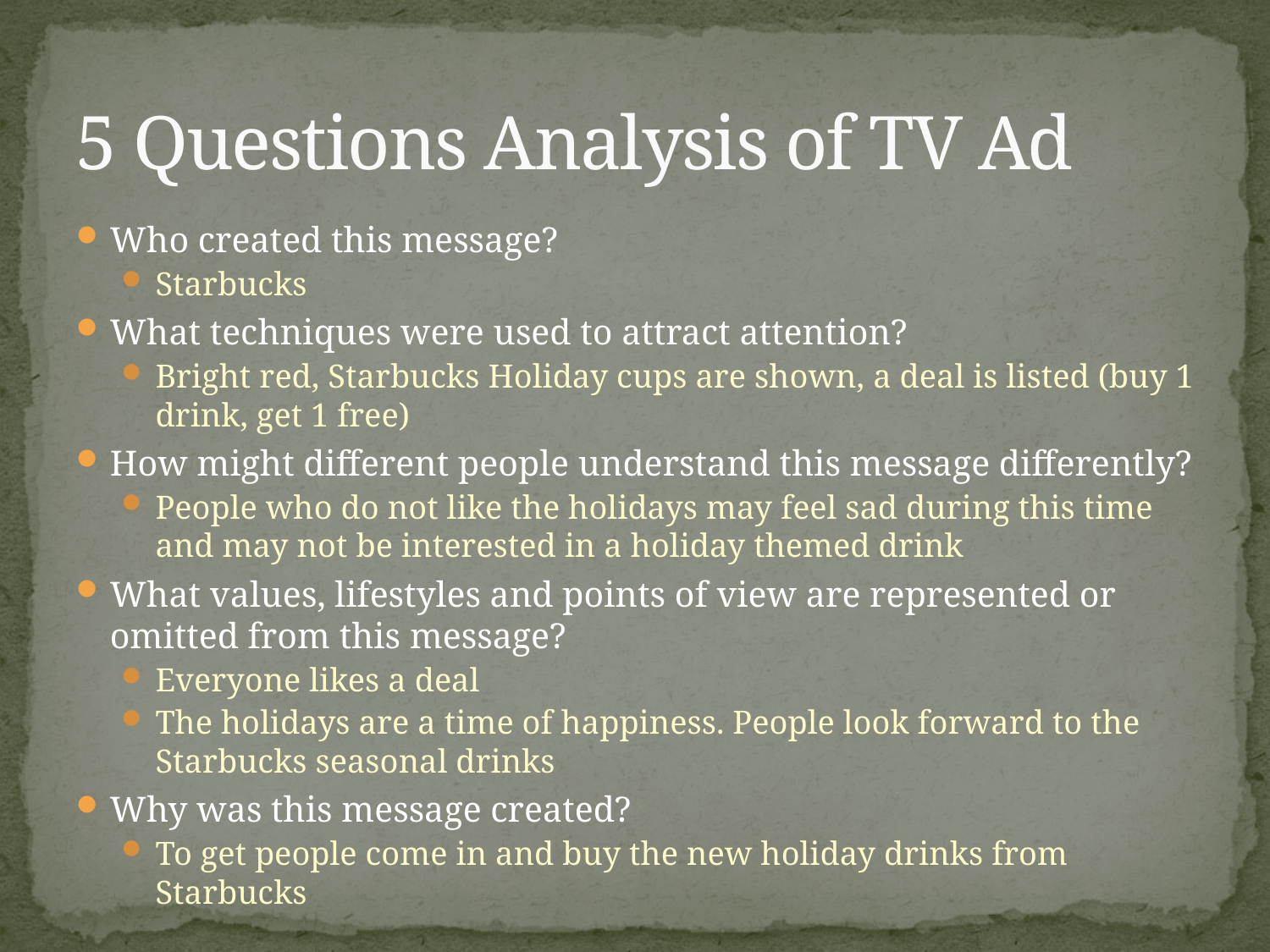

# 5 Questions Analysis of TV Ad
Who created this message?
Starbucks
What techniques were used to attract attention?
Bright red, Starbucks Holiday cups are shown, a deal is listed (buy 1 drink, get 1 free)
How might different people understand this message differently?
People who do not like the holidays may feel sad during this time and may not be interested in a holiday themed drink
What values, lifestyles and points of view are represented or omitted from this message?
Everyone likes a deal
The holidays are a time of happiness. People look forward to the Starbucks seasonal drinks
Why was this message created?
To get people come in and buy the new holiday drinks from Starbucks